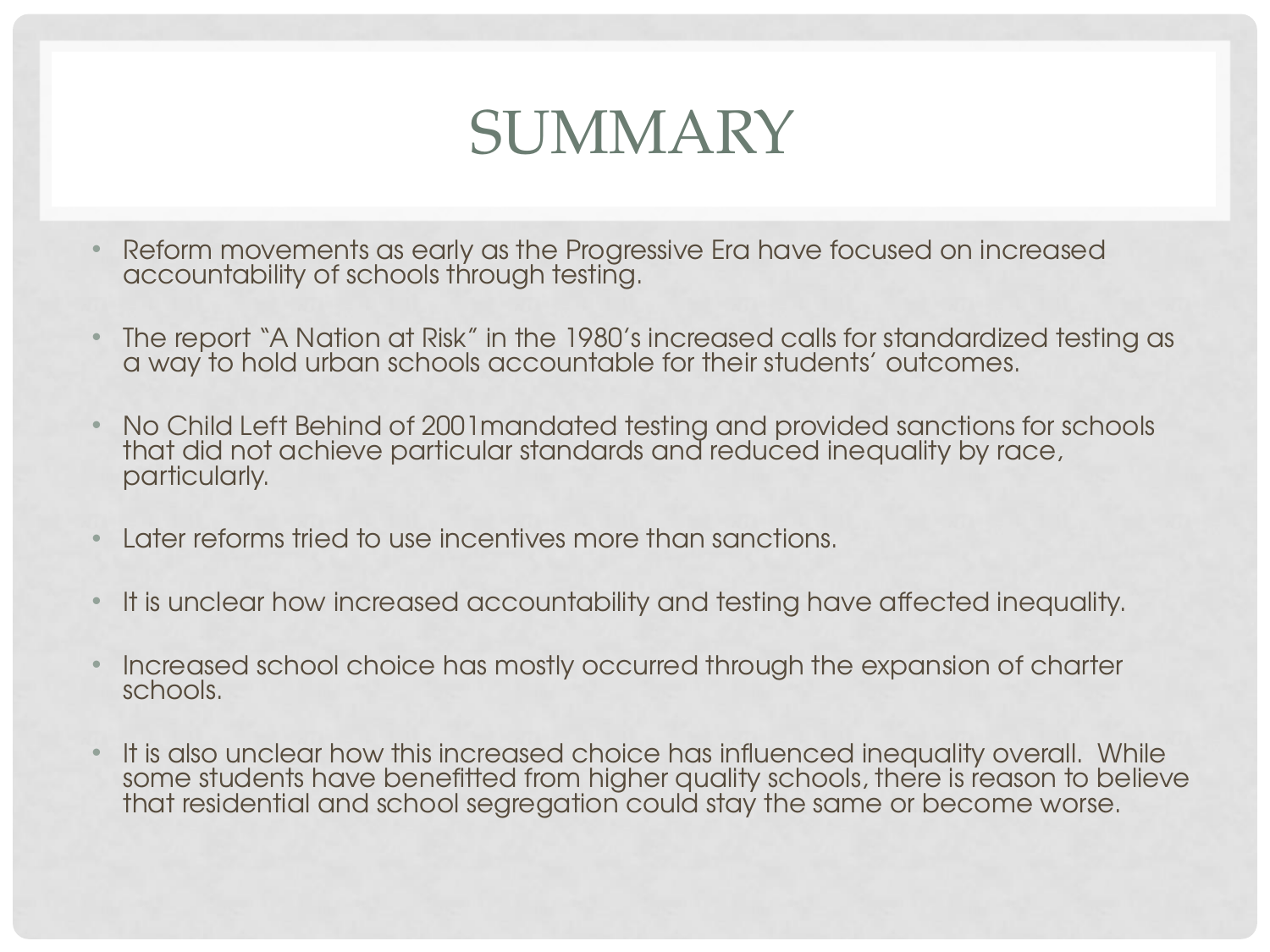

# SUMMARY
Reform movements as early as the Progressive Era have focused on increased accountability of schools through testing.

The report “A Nation at Risk” in the 1980’s increased calls for standardized testing as a way to hold urban schools accountable for their students’ outcomes.

No Child Left Behind of 2001mandated testing and provided sanctions for schools that did not achieve particular standards and reduced inequality by race, particularly.

Later reforms tried to use incentives more than sanctions.

It is unclear how increased accountability and testing have affected inequality.

Increased school choice has mostly occurred through the expansion of charter schools.

It is also unclear how this increased choice has influenced inequality overall.  While some students have benefitted from higher quality schools, there is reason to believe that residential and school segregation could stay the same or become worse.